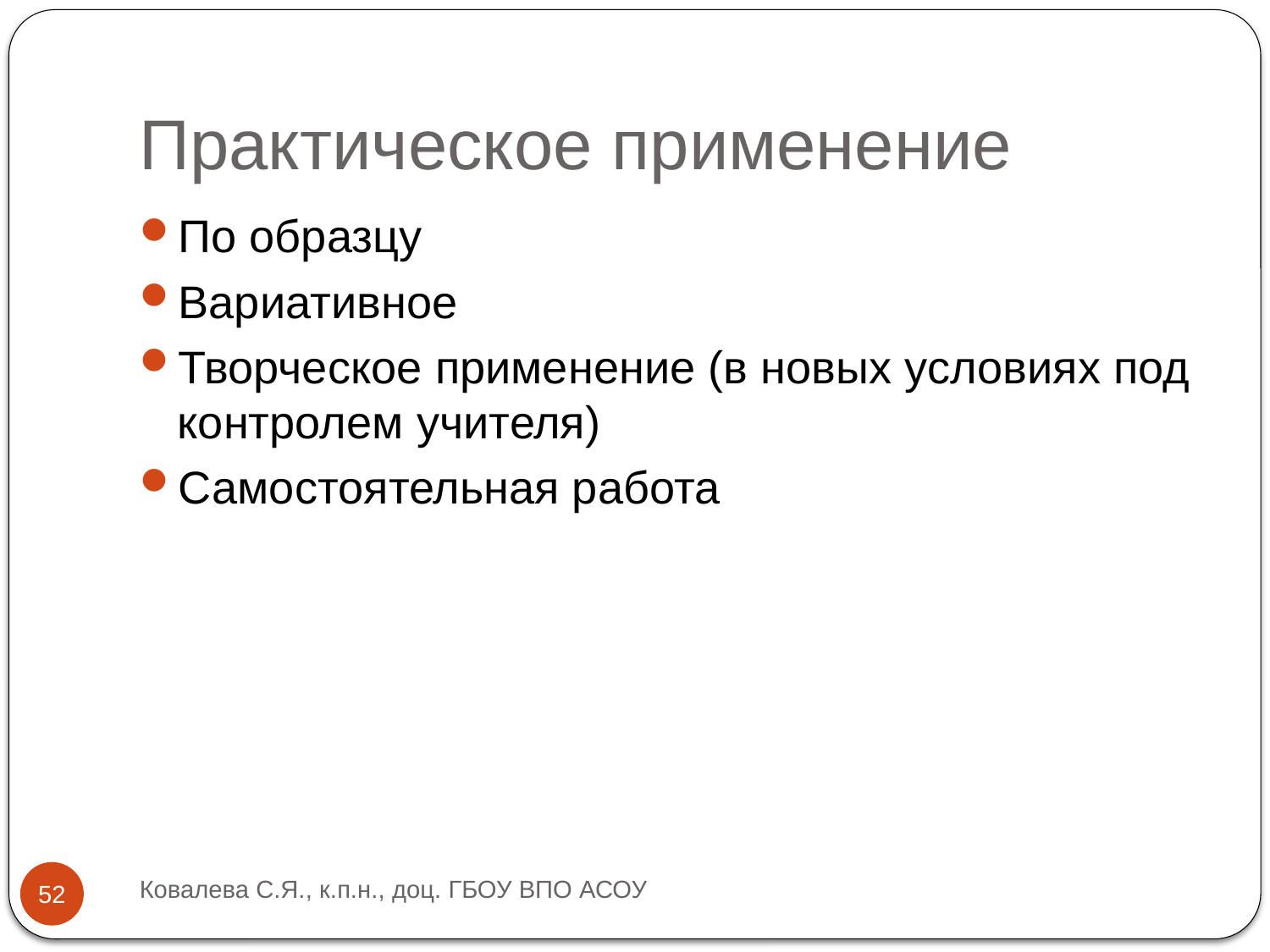

# Практическое применение
По образцу
Вариативное
Творческое применение (в новых условиях под контролем учителя)
Самостоятельная работа

Ковалева С.Я., к.п.н., доц. ГБОУ ВПО АСОУ
52